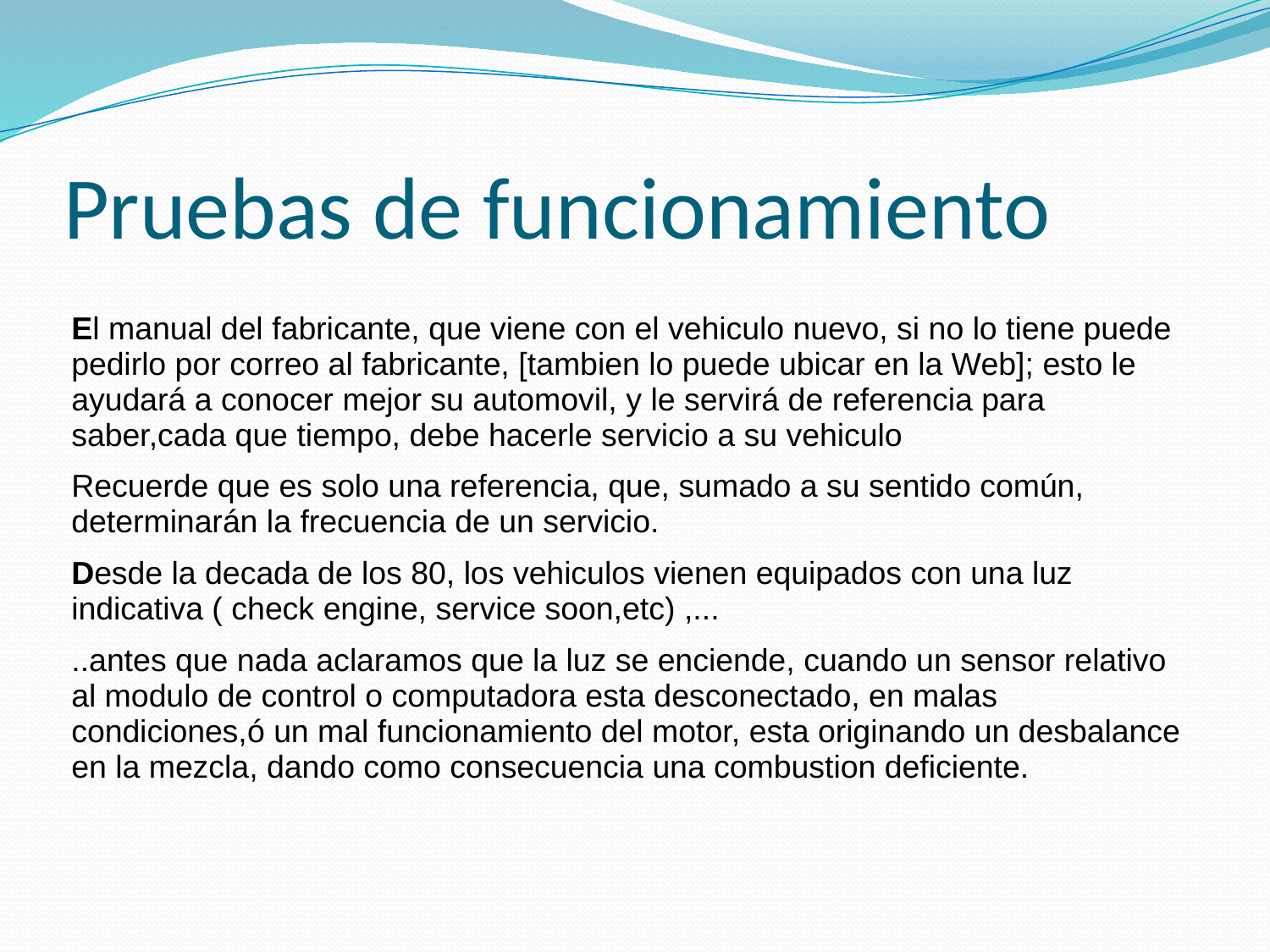

# Pruebas de funcionamiento
|  |
| --- |
| El manual del fabricante, que viene con el vehiculo nuevo, si no lo tiene puede pedirlo por correo al fabricante, [tambien lo puede ubicar en la Web]; esto le ayudará a conocer mejor su automovil, y le servirá de referencia para saber,cada que tiempo, debe hacerle servicio a su vehiculo |
| Recuerde que es solo una referencia, que, sumado a su sentido común, determinarán la frecuencia de un servicio. |
| Desde la decada de los 80, los vehiculos vienen equipados con una luz indicativa ( check engine, service soon,etc) ,... |
| ..antes que nada aclaramos que la luz se enciende, cuando un sensor relativo al modulo de control o computadora esta desconectado, en malas condiciones,ó un mal funcionamiento del motor, esta originando un desbalance en la mezcla, dando como consecuencia una combustion deficiente. |